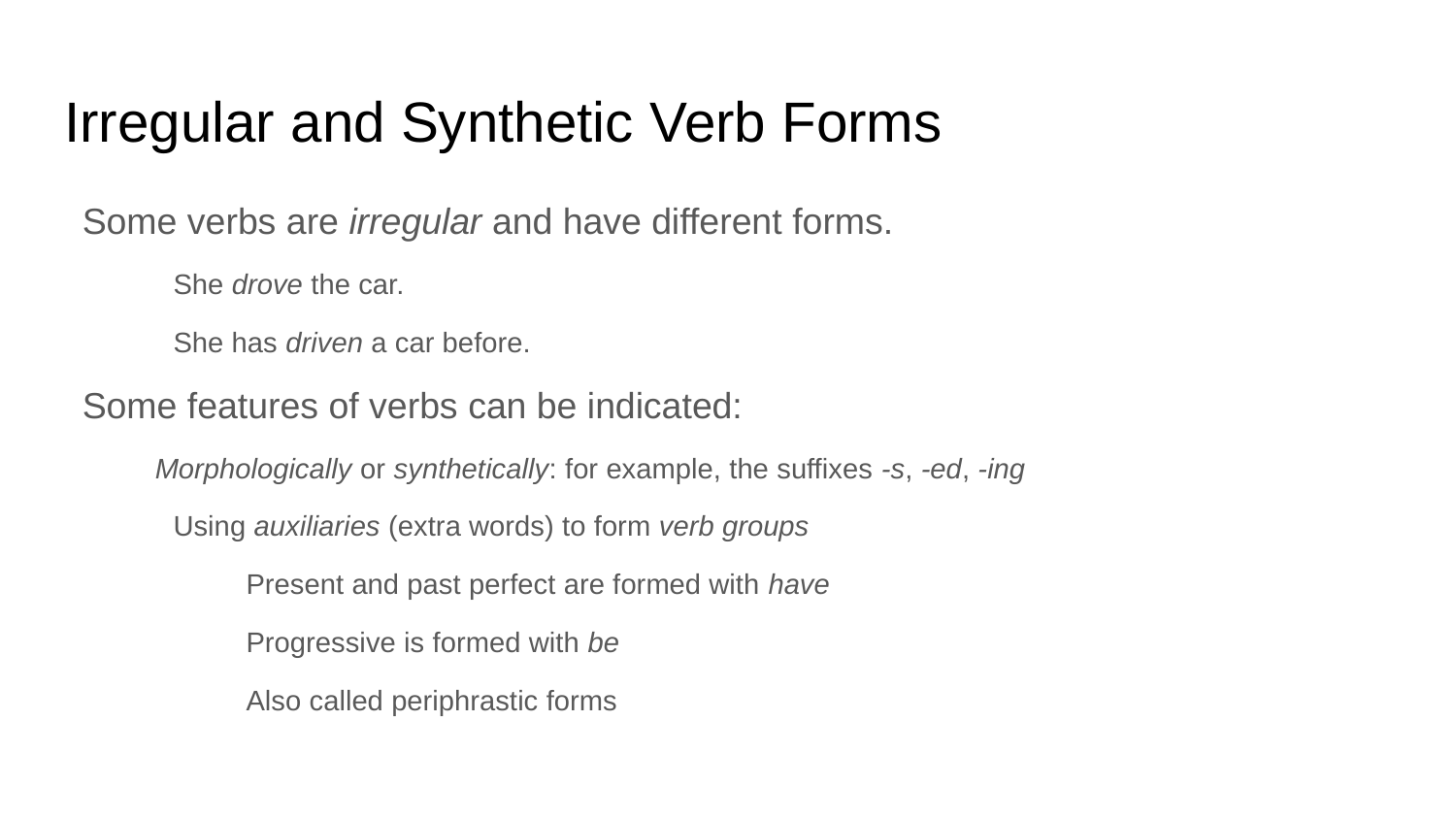

# Irregular and Synthetic Verb Forms
Some verbs are irregular and have different forms.
She drove the car.
She has driven a car before.
Some features of verbs can be indicated:
Morphologically or synthetically: for example, the suffixes -s, -ed, -ing
Using auxiliaries (extra words) to form verb groups
Present and past perfect are formed with have
Progressive is formed with be
Also called periphrastic forms